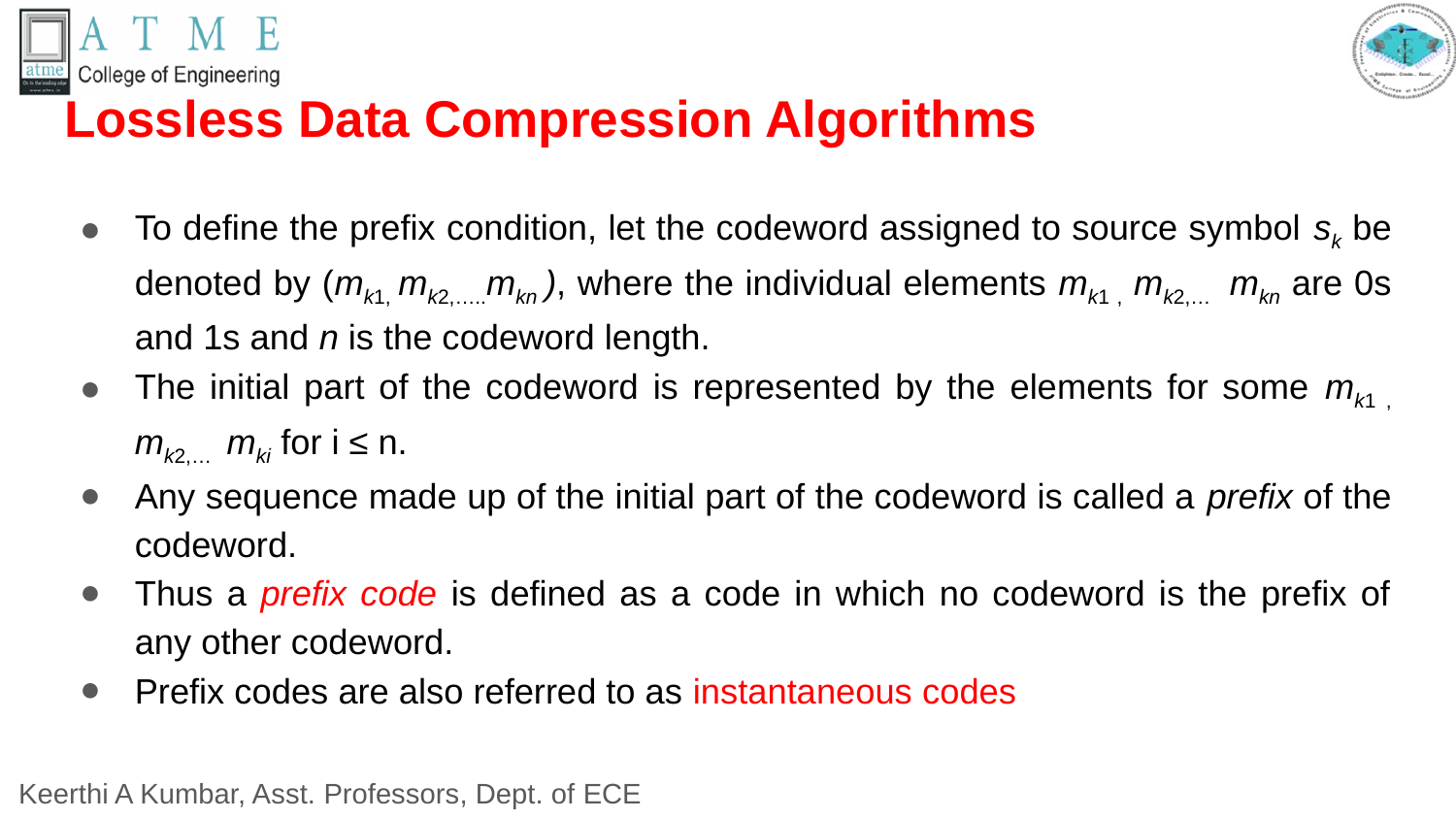

# Lossless Data Compression Algorithms
To define the prefix condition, let the codeword assigned to source symbol sk be denoted by (mk1, mk2,…..mkn ), where the individual elements mk1 , mk2,…  mkn are 0s and 1s and n is the codeword length.
The initial part of the codeword is represented by the elements for some mk1 , mk2,…  mki for i ≤ n.
Any sequence made up of the initial part of the codeword is called a prefix of the codeword.
Thus a prefix code is defined as a code in which no codeword is the prefix of any other codeword.
Prefix codes are also referred to as instantaneous codes